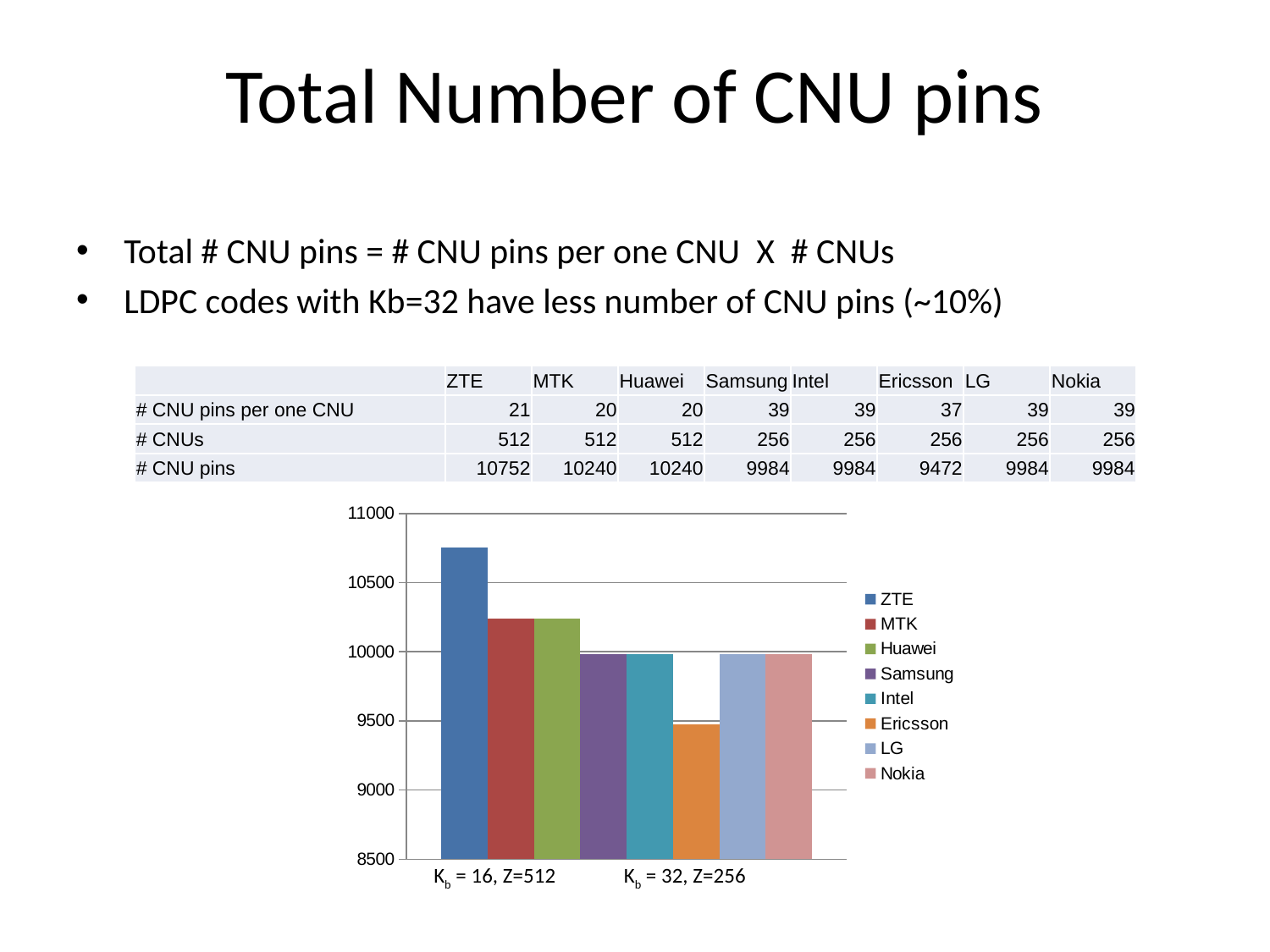

# Total Number of CNU pins
Total # CNU pins = # CNU pins per one CNU  X  # CNUs
LDPC codes with Kb=32 have less number of CNU pins (~10%)
|  | ZTE | MTK | Huawei | Samsung | Intel | Ericsson | LG | Nokia |
| --- | --- | --- | --- | --- | --- | --- | --- | --- |
| # CNU pins per one CNU | 21 | 20 | 20 | 39 | 39 | 37 | 39 | 39 |
| # CNUs | 512 | 512 | 512 | 256 | 256 | 256 | 256 | 256 |
| # CNU pins | 10752 | 10240 | 10240 | 9984 | 9984 | 9472 | 9984 | 9984 |

### Chart

| Category | ZTE | MTK | Huawei | Samsung | Intel | Ericsson | LG | Nokia |
|---|---|---|---|---|---|---|---|---|
Kb = 16, Z=512
Kb = 32, Z=256